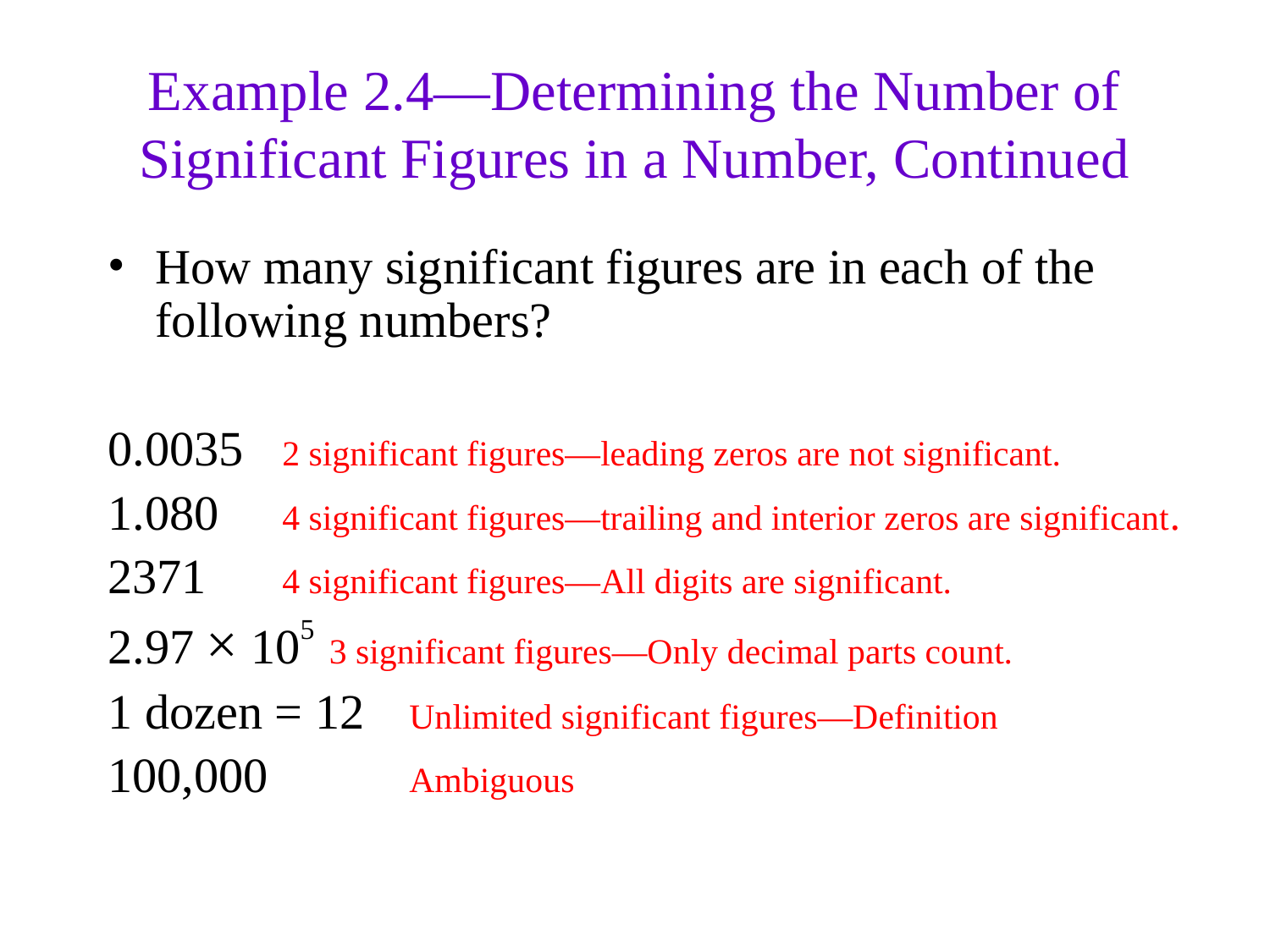

Example 2.4—Determining the Number of Significant Figures in a Number, Continued
How many significant figures are in each of the following numbers?

0.0035	2 significant figures—leading zeros are not significant.
1.080	4 significant figures—trailing and interior zeros are significant.
2371	4 significant figures—All digits are significant.
2.97 × 105  3 significant figures—Only decimal parts count.
1 dozen = 12	Unlimited significant figures—Definition
100,000 		Ambiguous